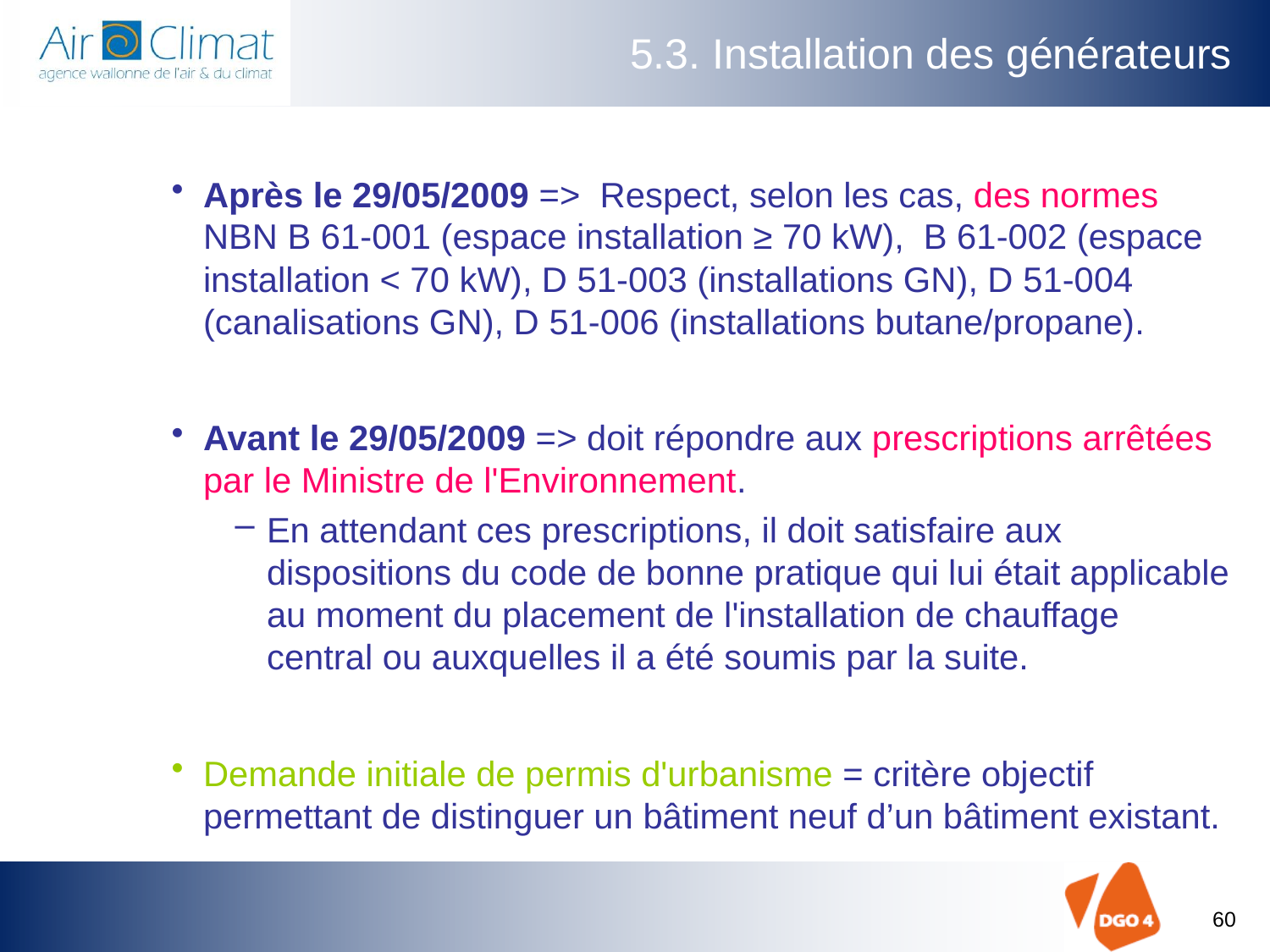

# 5.3. Installation des générateurs

Après le 29/05/2009 =>  Respect, selon les cas, des normes NBN B 61-001 (espace installation ≥ 70 kW),  B 61-002 (espace installation < 70 kW), D 51-003 (installations GN), D 51-004 (canalisations GN), D 51-006 (installations butane/propane).

Avant le 29/05/2009 => doit répondre aux prescriptions arrêtées par le Ministre de l'Environnement.
En attendant ces prescriptions, il doit satisfaire aux dispositions du code de bonne pratique qui lui était applicable au moment du placement de l'installation de chauffage central ou auxquelles il a été soumis par la suite.

Demande initiale de permis d'urbanisme = critère objectif permettant de distinguer un bâtiment neuf d’un bâtiment existant.

60